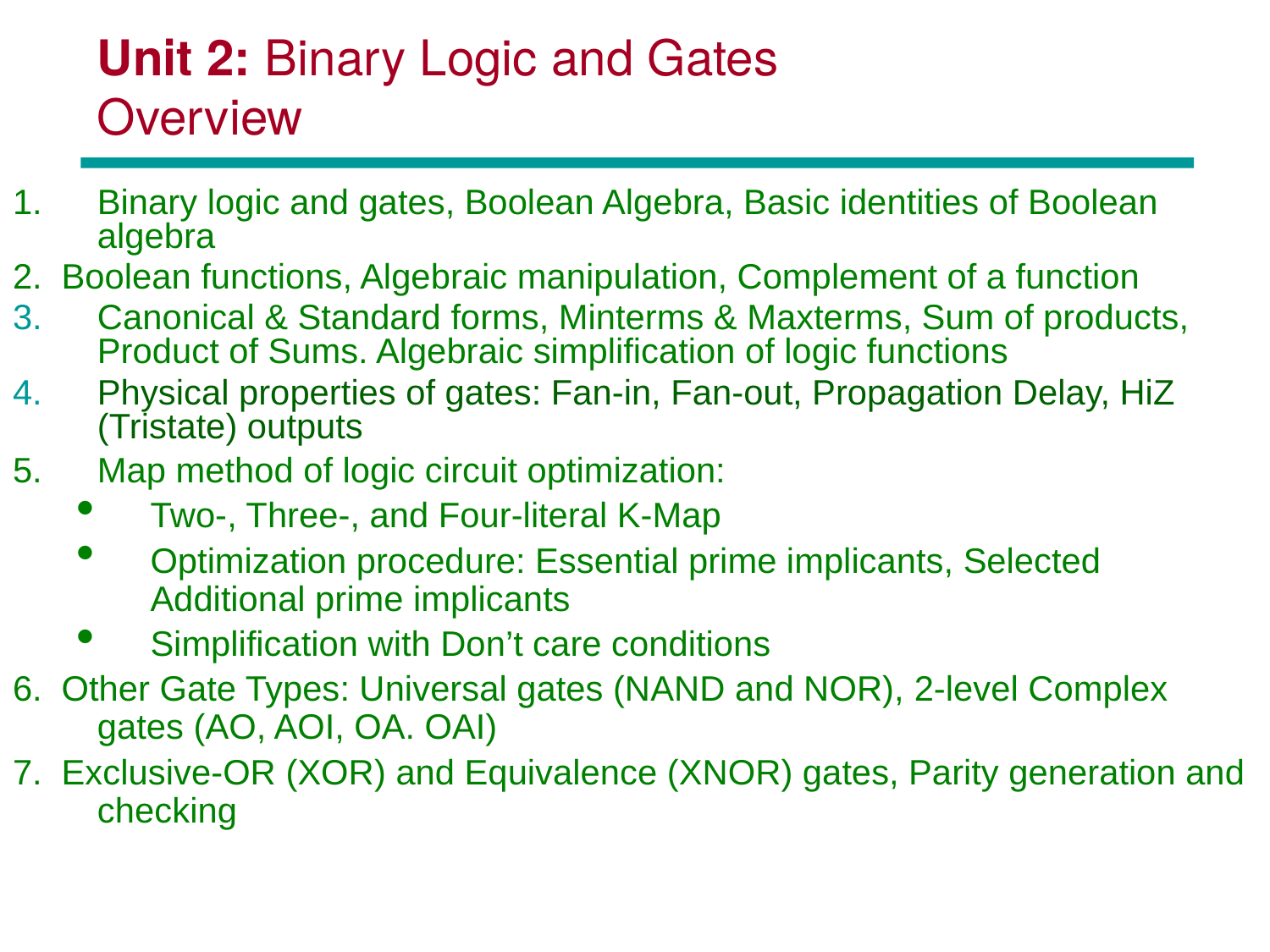

# Unit 2: Binary Logic and Gates Overview
1. 	Binary logic and gates, Boolean Algebra, Basic identities of Boolean algebra
2.  Boolean functions, Algebraic manipulation, Complement of a function
Canonical & Standard forms, Minterms & Maxterms, Sum of products, Product of Sums. Algebraic simplification of logic functions
Physical properties of gates: Fan-in, Fan-out, Propagation Delay, HiZ (Tristate) outputs
5.	Map method of logic circuit optimization:
Two-, Three-, and Four-literal K-Map
Optimization procedure: Essential prime implicants, Selected Additional prime implicants
Simplification with Don’t care conditions
6.  Other Gate Types: Universal gates (NAND and NOR), 2-level Complex gates (AO, AOI, OA. OAI)
7.  Exclusive-OR (XOR) and Equivalence (XNOR) gates, Parity generation and checking
Chapter 1            126